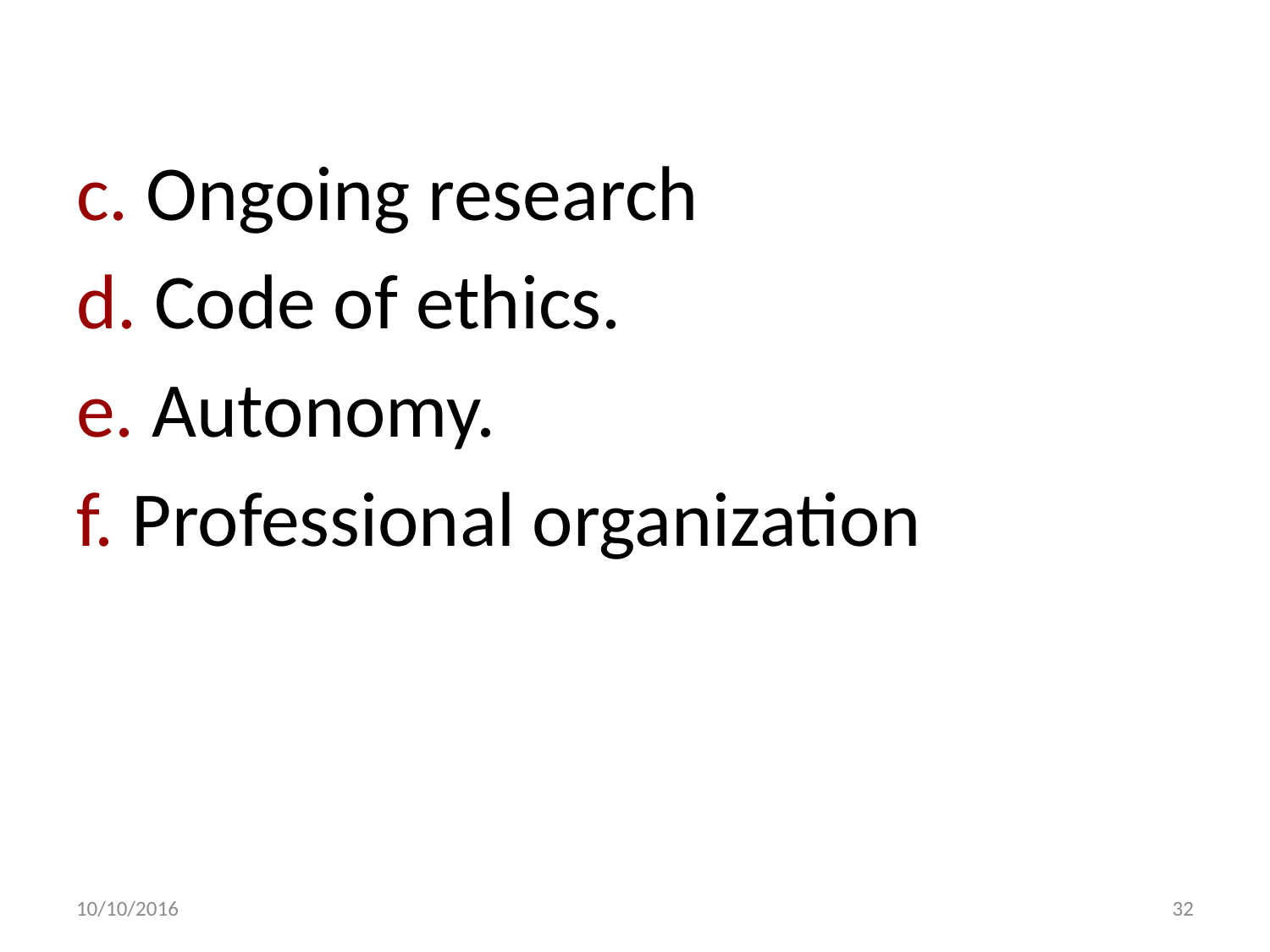

c. Ongoing research
d. Code of ethics.
e. Autonomy.
f. Professional organization
10/10/2016
32